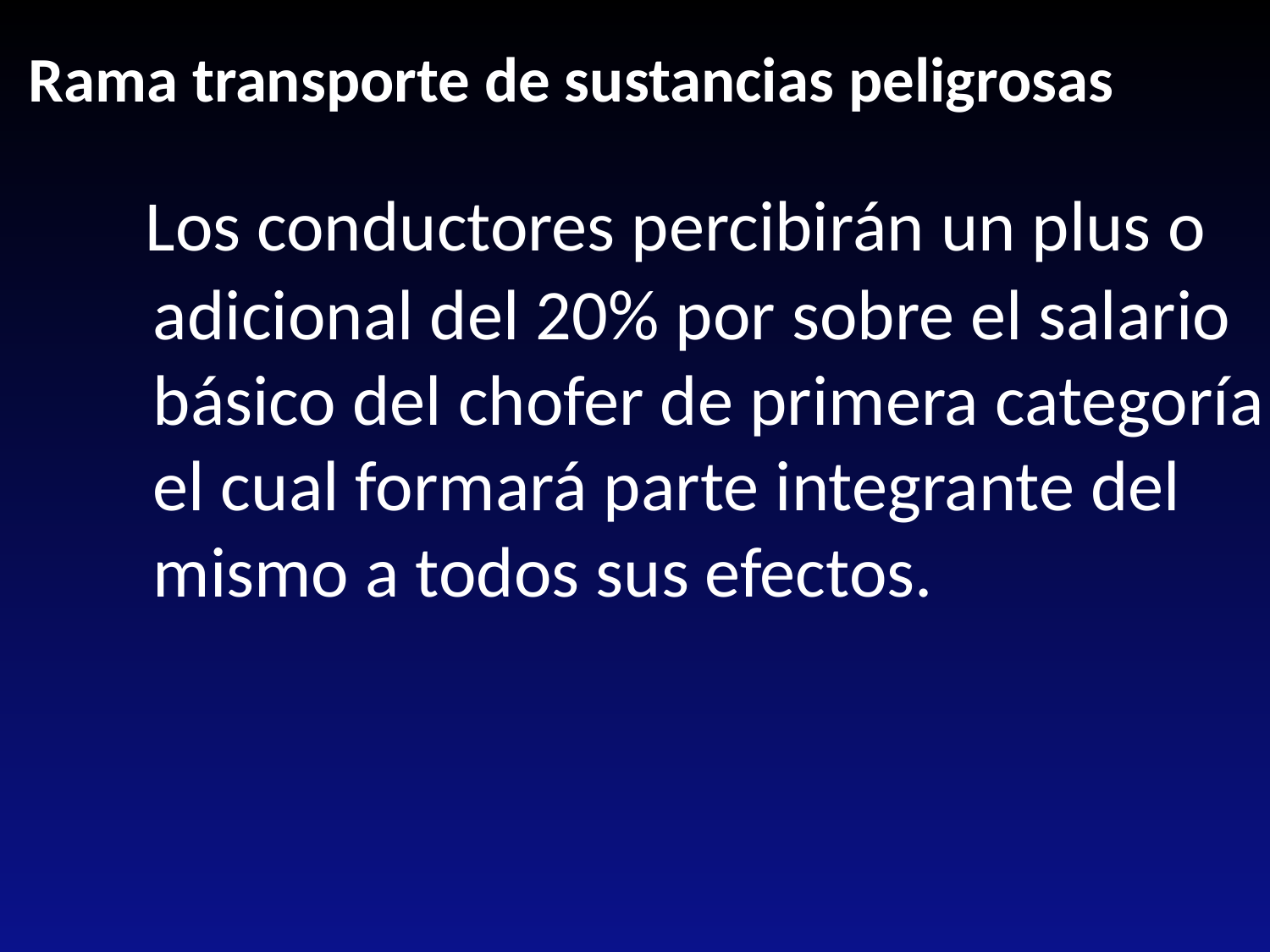

Rama transporte de sustancias peligrosas
  Los conductores percibirán un plus o adicional del 20% por sobre el salario básico del chofer de primera categoría el cual formará parte integrante del mismo a todos sus efectos.